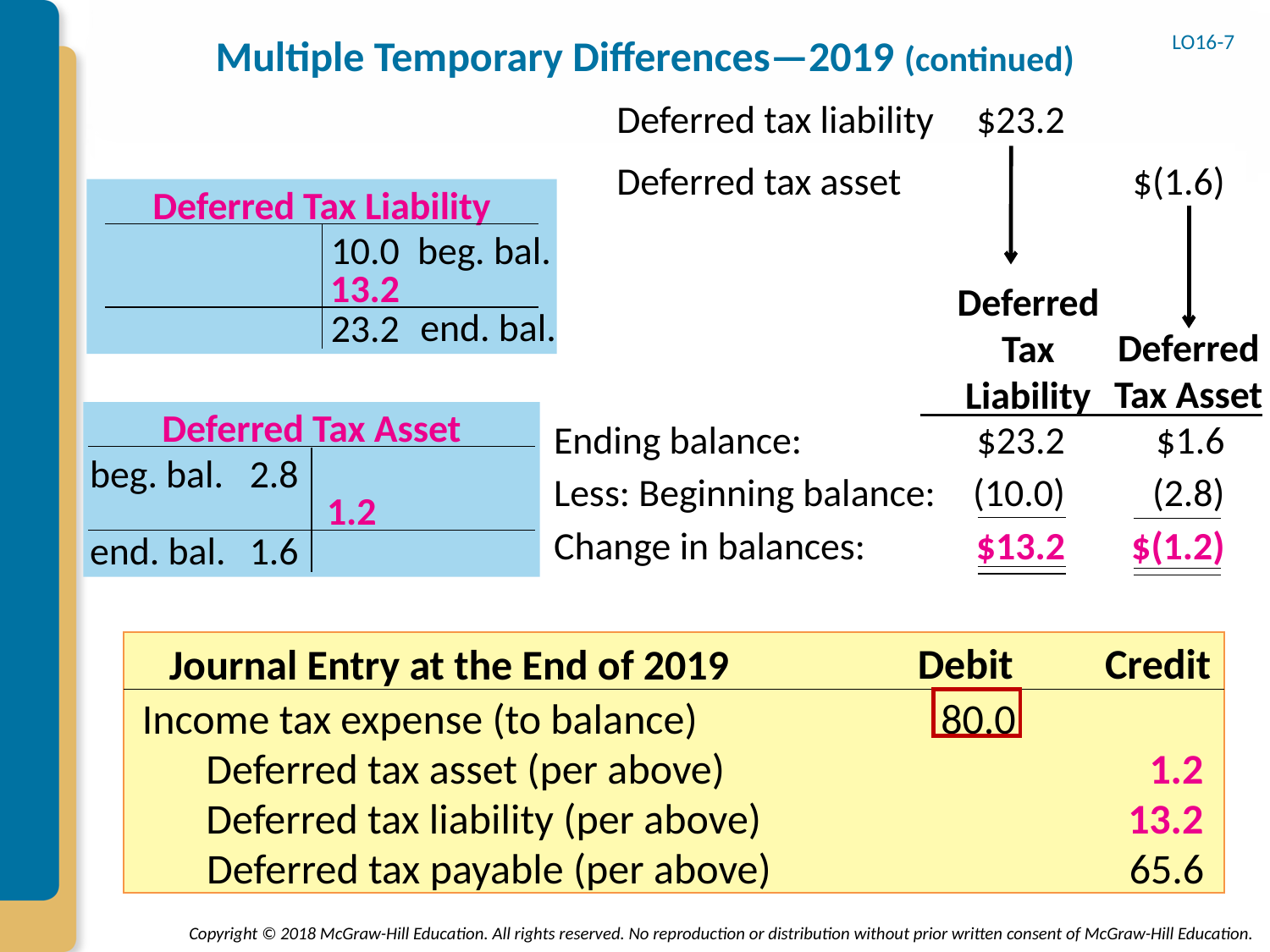

LO16-7
# Multiple Temporary Differences—2019 (continued)
Deferred tax liability
$23.2
Deferred tax asset
$(1.6)
Deferred Tax Liability

10.0
beg. bal.
13.2
Deferred Tax Liability
23.2
end. bal.
Deferred Tax Asset
Deferred Tax Asset

Ending balance:
$23.2
$1.6
beg. bal.
2.8
Less: Beginning balance:
(10.0)
(2.8)
1.2
Change in balances:
$13.2
$(1.2)
end. bal.
1.6
Debit
Credit
Journal Entry at the End of 2019

Income tax expense (to balance)
80.0

Deferred tax asset (per above)
1.2
Deferred tax liability (per above)
13.2
Deferred tax payable (per above)
65.6